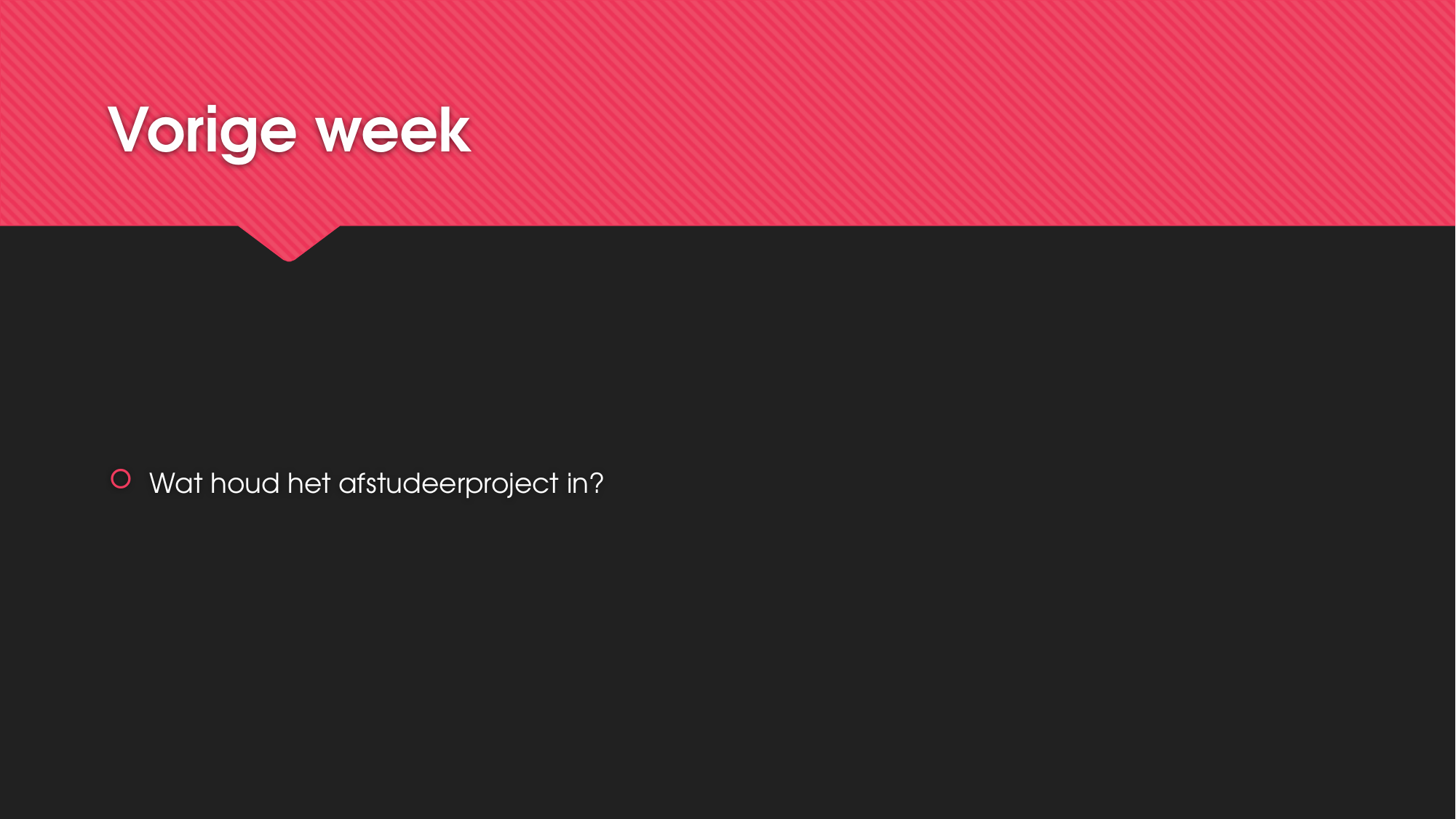

# Vorige week
Wat houd het afstudeerproject in?